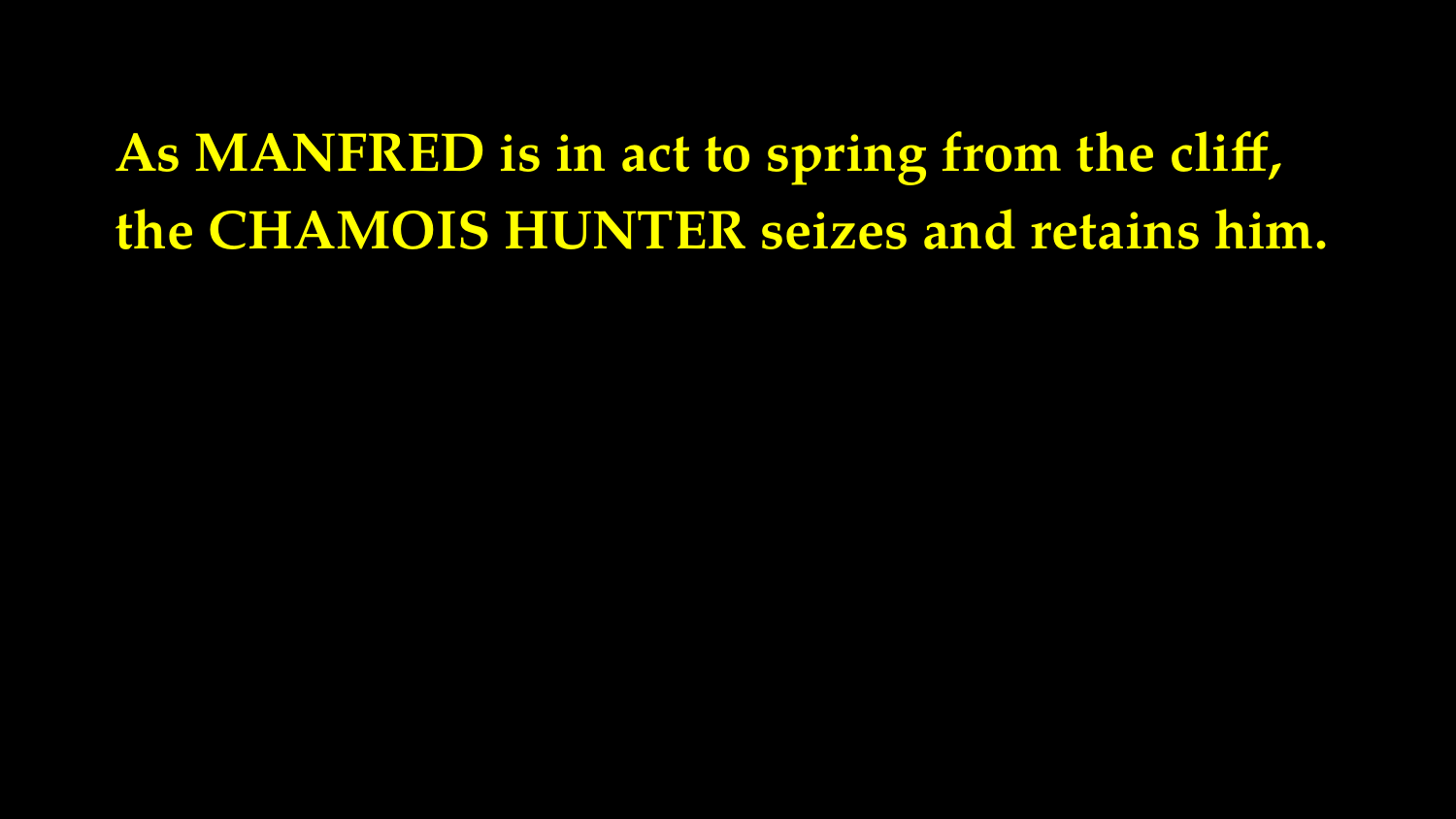

# As MANFRED is in act to spring from the cliff, the CHAMOIS HUNTER seizes and retains him.